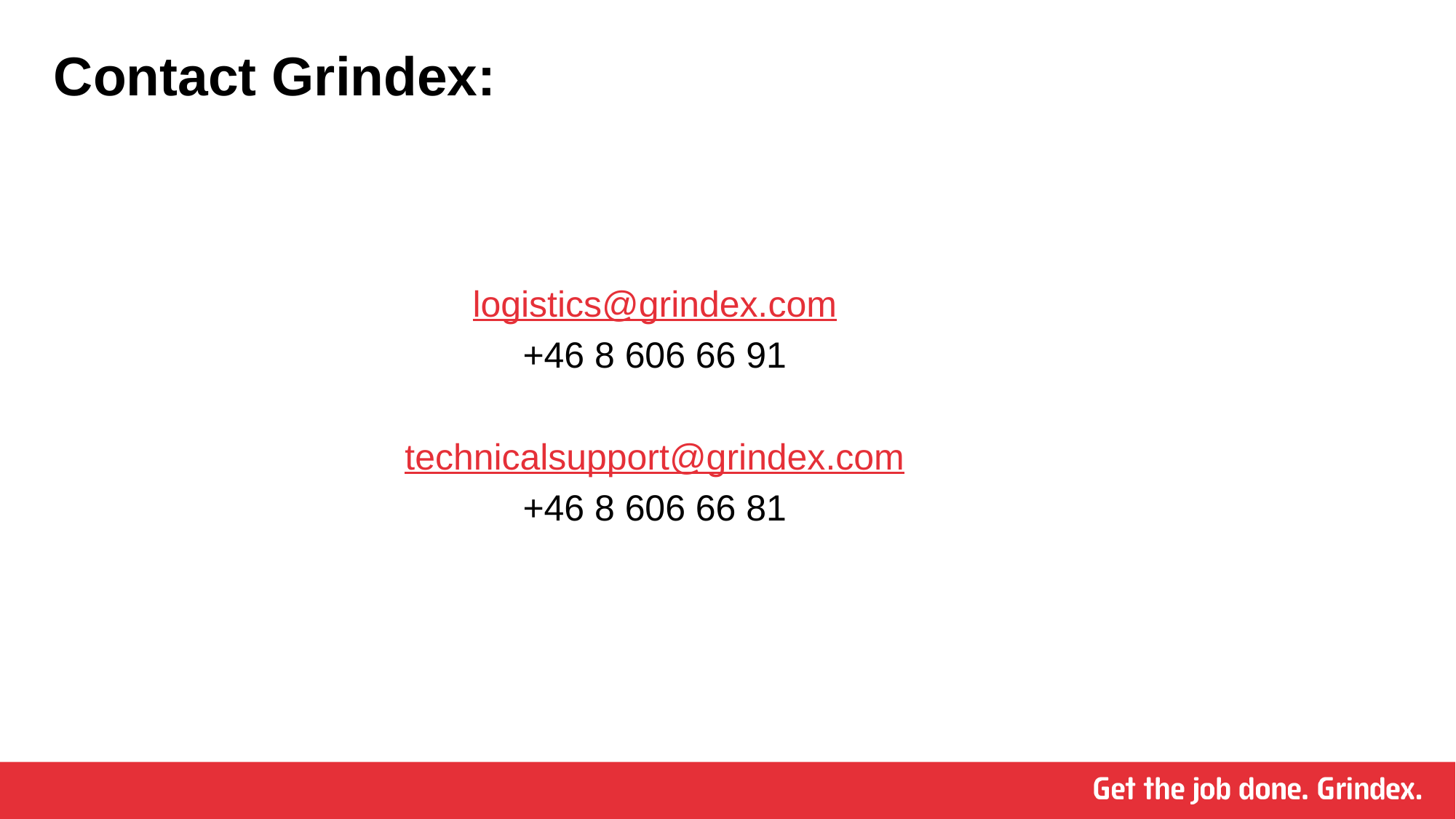

# Contact Grindex:

logistics@grindex.com
+46 8 606 66 91

technicalsupport@grindex.com
+46 8 606 66 81